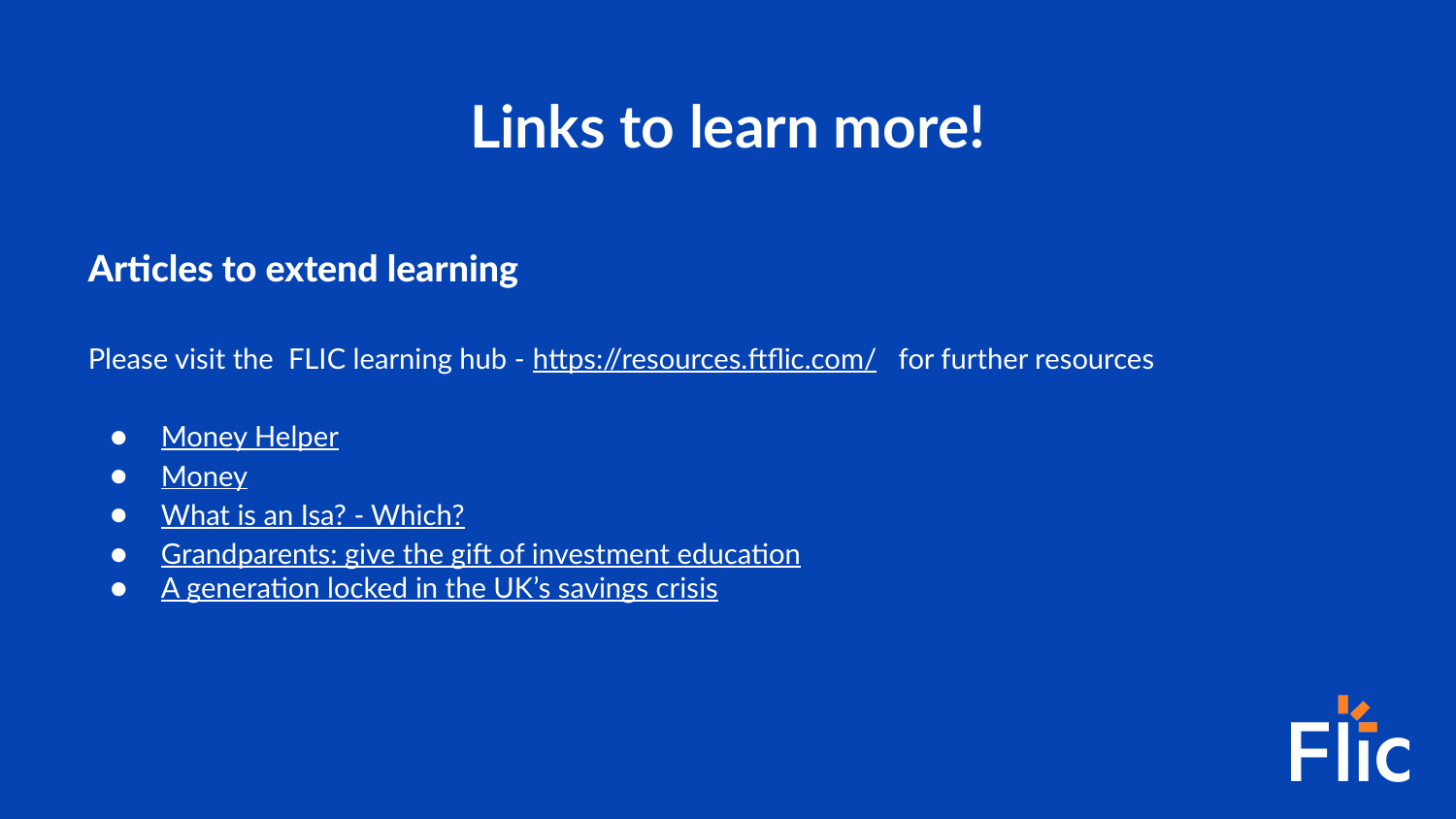

Links to learn more!
Articles to extend learning

Please visit the  FLIC learning hub - https://resources.ftflic.com/   for further resources

Money Helper
Money
What is an Isa? - Which?
Grandparents: give the gift of investment education
A generation locked in the UK’s savings crisis